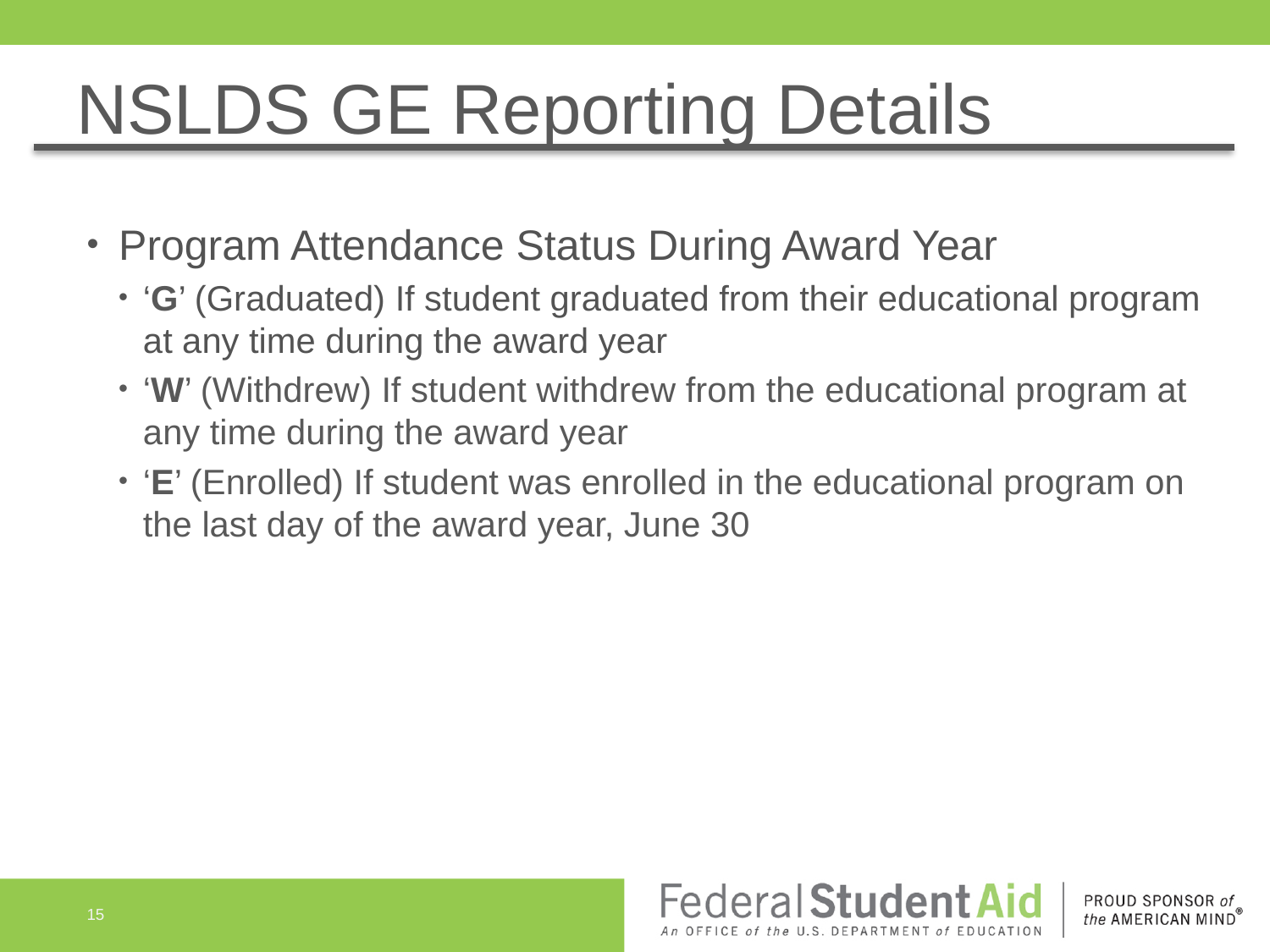

# NSLDS GE Reporting Details
Program Attendance Status During Award Year
‘G’ (Graduated) If student graduated from their educational program at any time during the award year
‘W’ (Withdrew) If student withdrew from the educational program at any time during the award year
‘E’ (Enrolled) If student was enrolled in the educational program on the last day of the award year, June 30
15